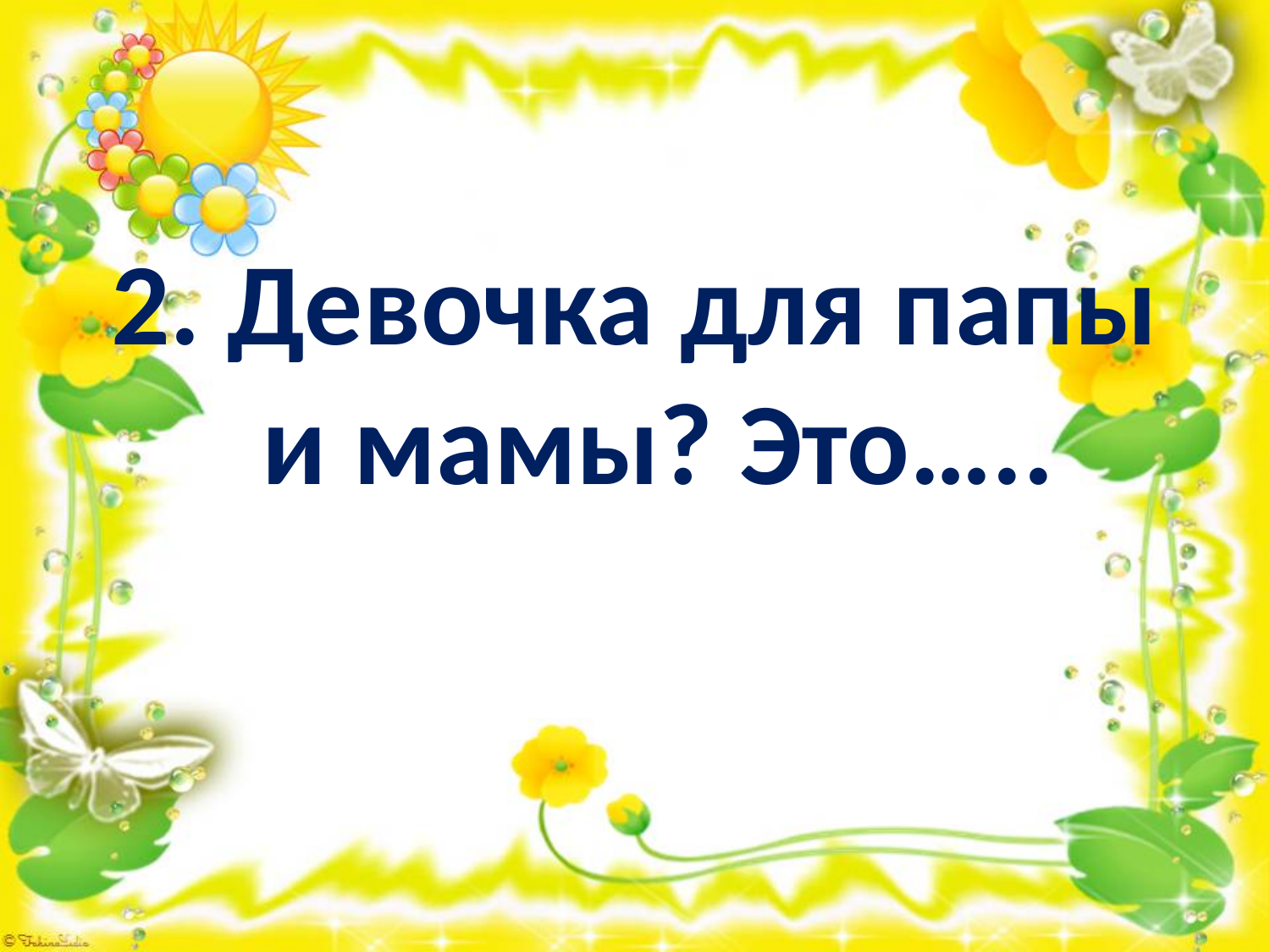

#
2. Девочка для папы и мамы? Это…..